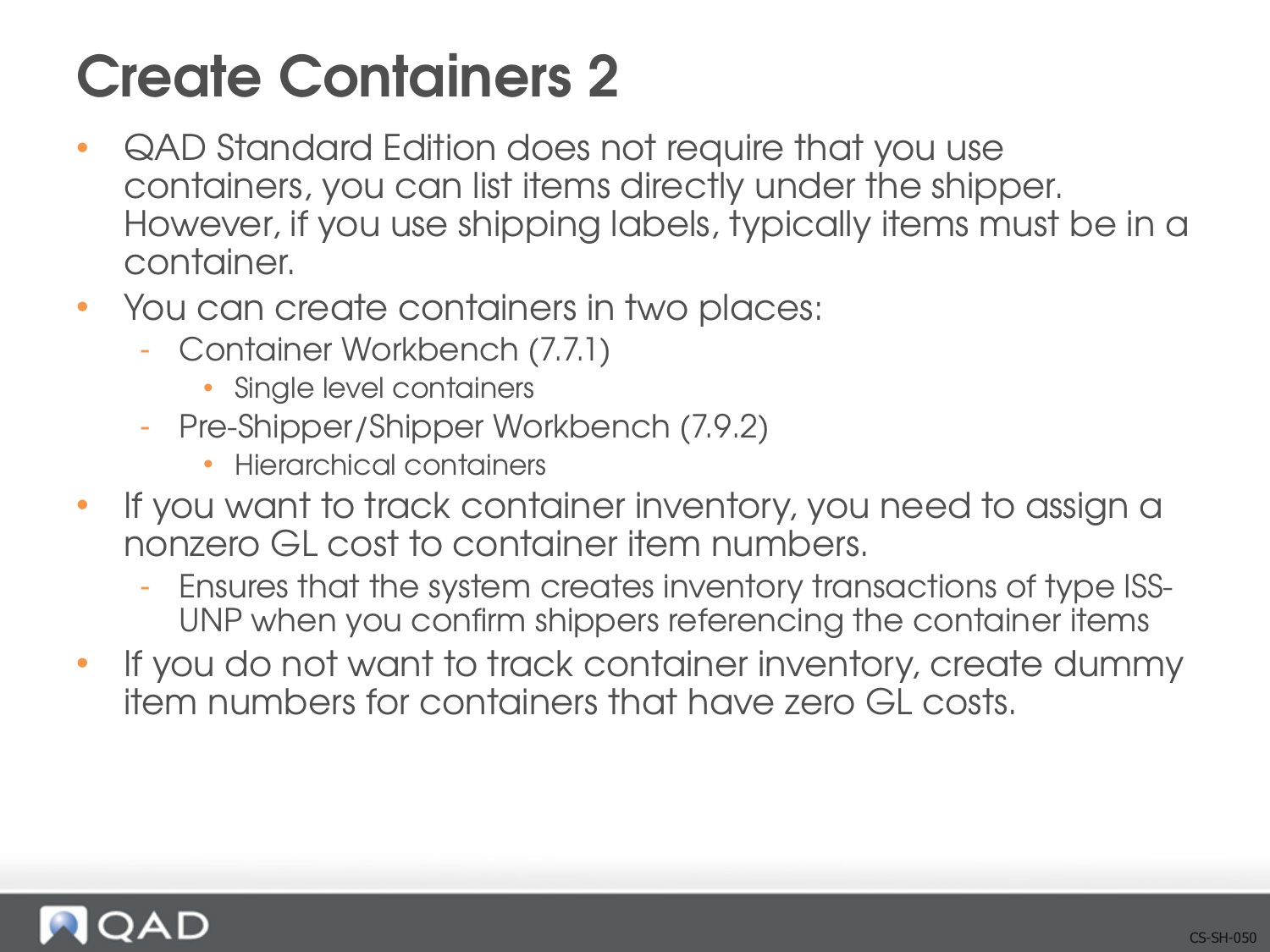

# Create Containers 2
QAD Standard Edition does not require that you use containers, you can list items directly under the shipper. However, if you use shipping labels, typically items must be in a container.
You can create containers in two places:
Container Workbench (7.7.1)
Single level containers
Pre-Shipper/Shipper Workbench (7.9.2)
Hierarchical containers
If you want to track container inventory, you need to assign a nonzero GL cost to container item numbers.
Ensures that the system creates inventory transactions of type ISS-UNP when you confirm shippers referencing the container items
If you do not want to track container inventory, create dummy item numbers for containers that have zero GL costs.
CS-SH-050